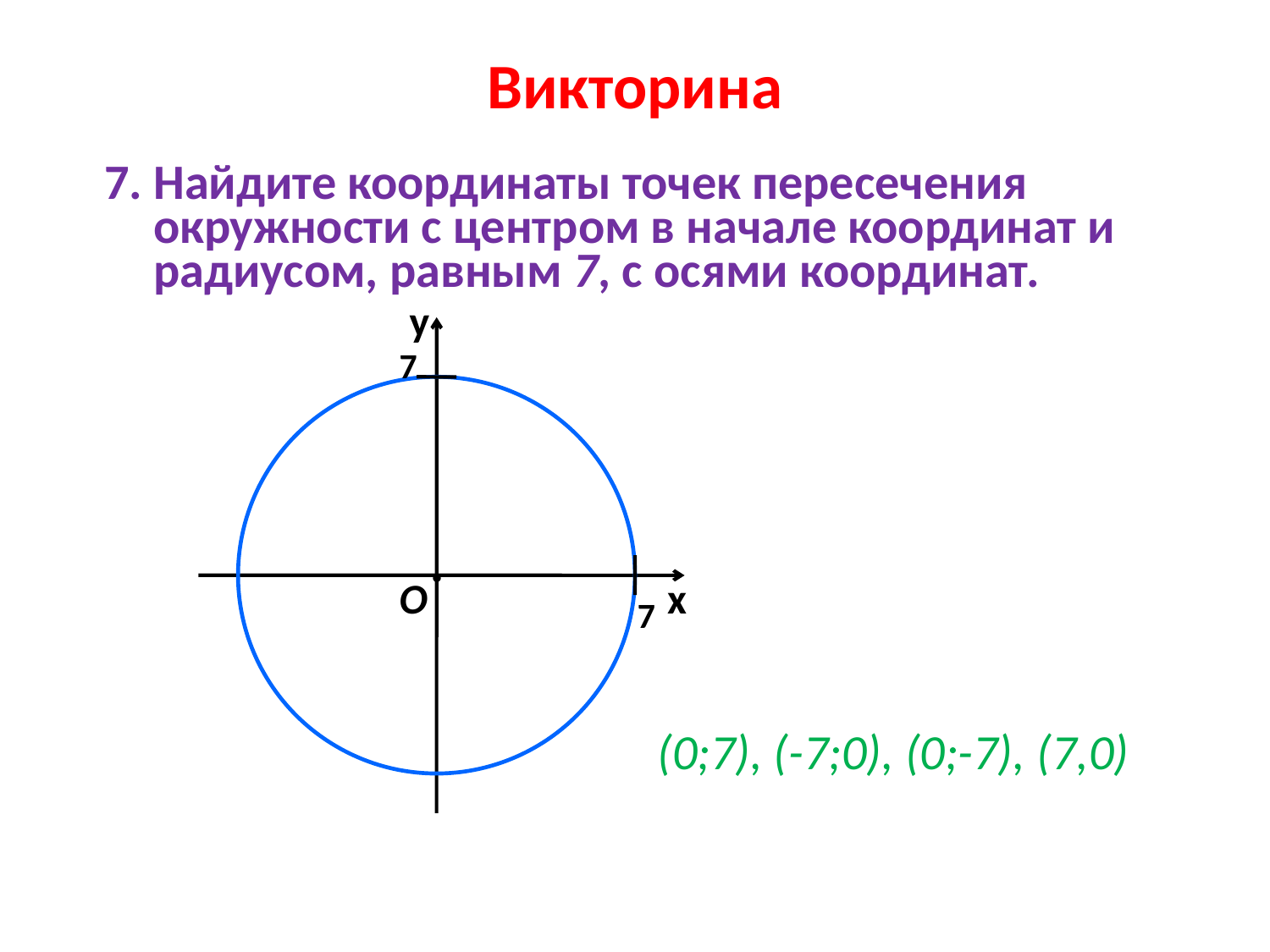

# Викторина
  7. Найдите координаты точек пересечения окружности с центром в начале координат и радиусом, равным 7, с осями координат.
y
7

.
О
x
7
(0;7), (-7;0), (0;-7), (7,0)